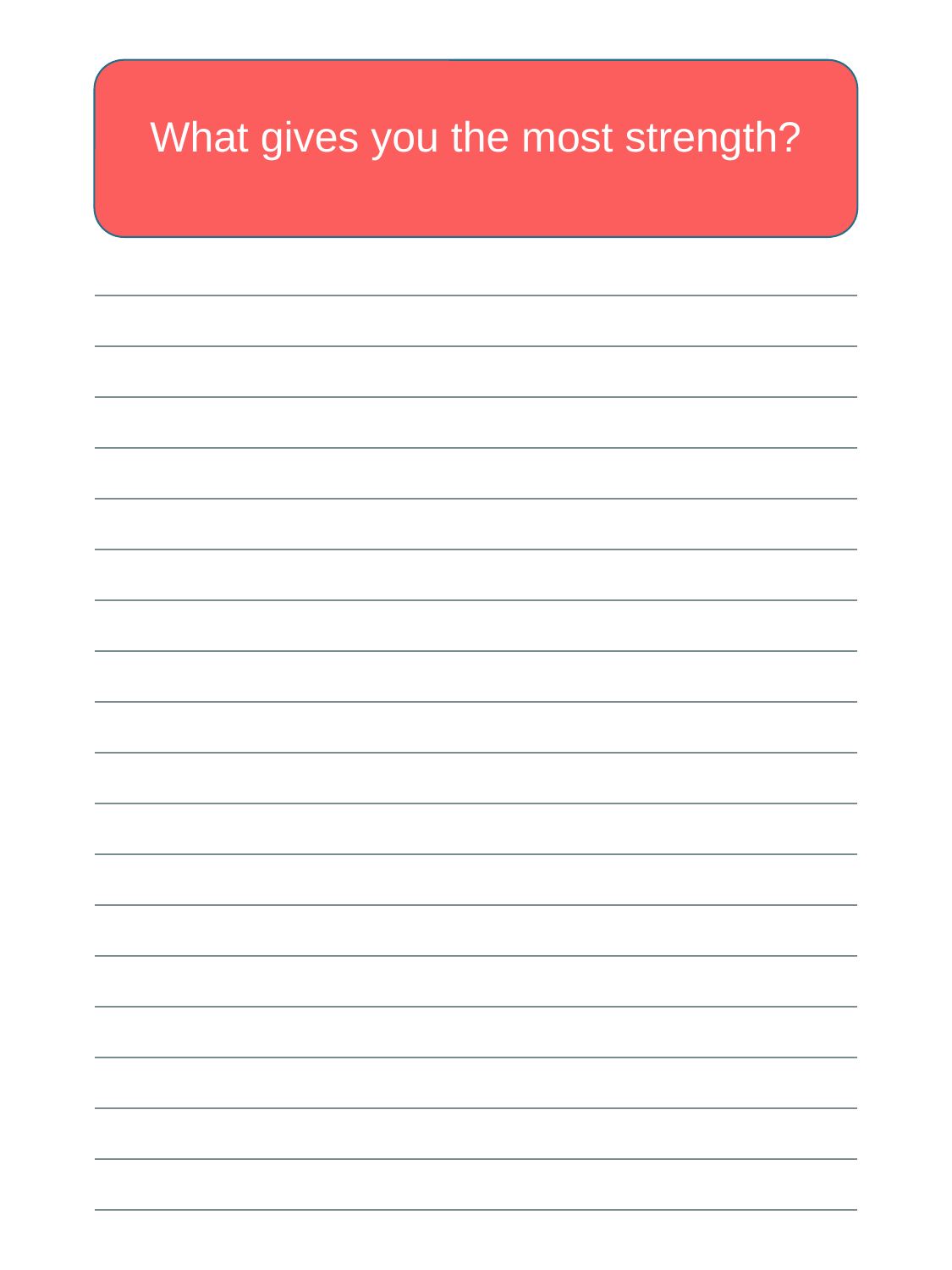

What gives you the most strength?
|  |
| --- |
|  |
|  |
|  |
|  |
|  |
|  |
|  |
|  |
|  |
|  |
|  |
|  |
|  |
|  |
|  |
|  |
|  |